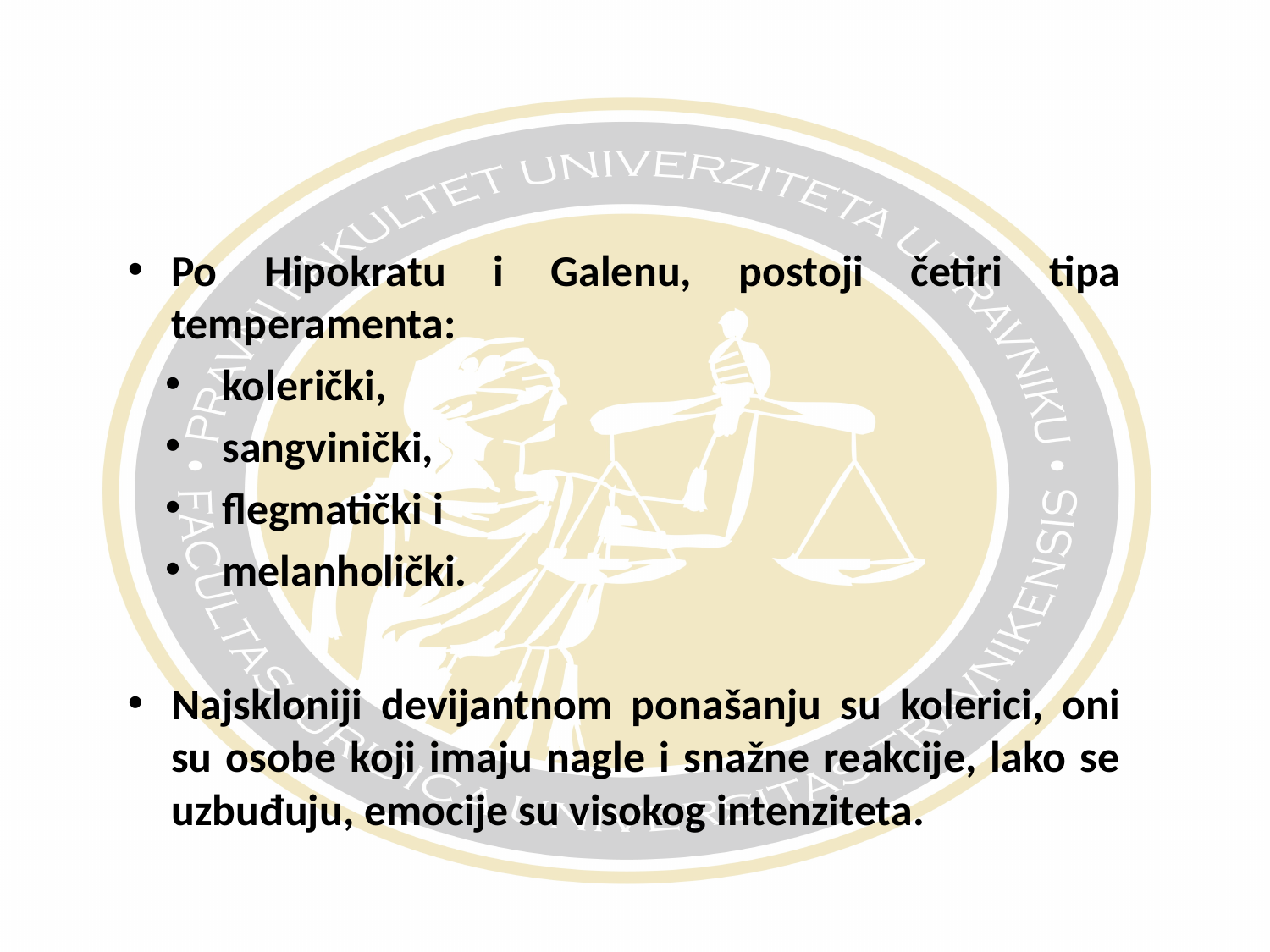

#
Po Hipokratu i Galenu, postoji četiri tipa temperamenta:
kolerički,
sangvinički,
flegmatički i
melanholički.

Najskloniji devijantnom ponašanju su kolerici, oni su osobe koji imaju nagle i snažne reakcije, lako se uzbuđuju, emocije su visokog intenziteta.